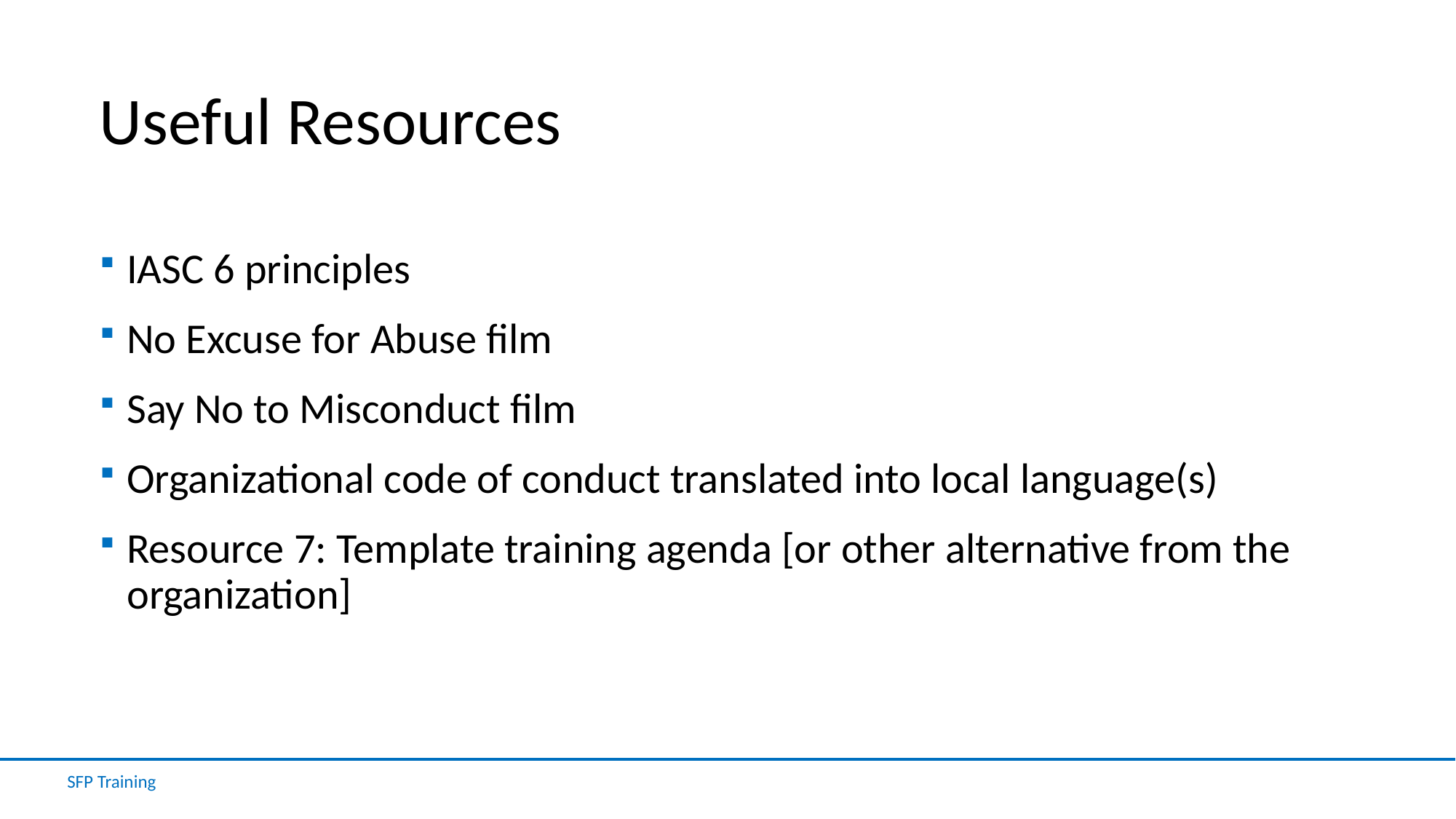

# Useful Resources
IASC 6 principles
No Excuse for Abuse film
Say No to Misconduct film
Organizational code of conduct translated into local language(s)
Resource 7: Template training agenda [or other alternative from the organization]

SFP Training